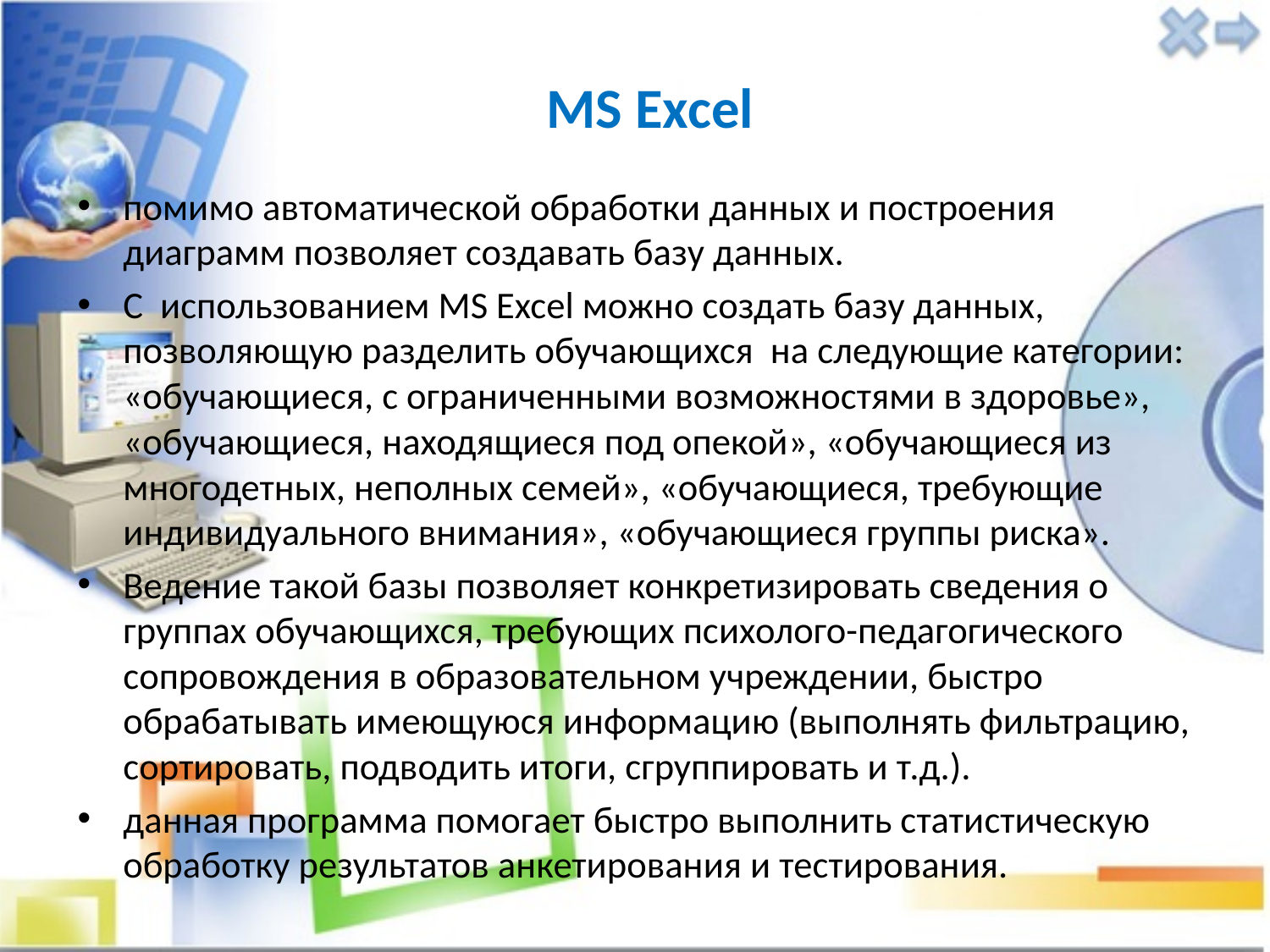

# MS Excel
помимо автоматической обработки данных и построения диаграмм позволяет создавать базу данных.
С  использованием MS Excel можно создать базу данных, позволяющую разделить обучающихся  на следующие категории: «обучающиеся, с ограниченными возможностями в здоровье», «обучающиеся, находящиеся под опекой», «обучающиеся из многодетных, неполных семей», «обучающиеся, требующие индивидуального внимания», «обучающиеся группы риска».
Ведение такой базы позволяет конкретизировать сведения о группах обучающихся, требующих психолого-педагогического сопровождения в образовательном учреждении, быстро обрабатывать имеющуюся информацию (выполнять фильтрацию, сортировать, подводить итоги, сгруппировать и т.д.).
данная программа помогает быстро выполнить статистическую обработку результатов анкетирования и тестирования.